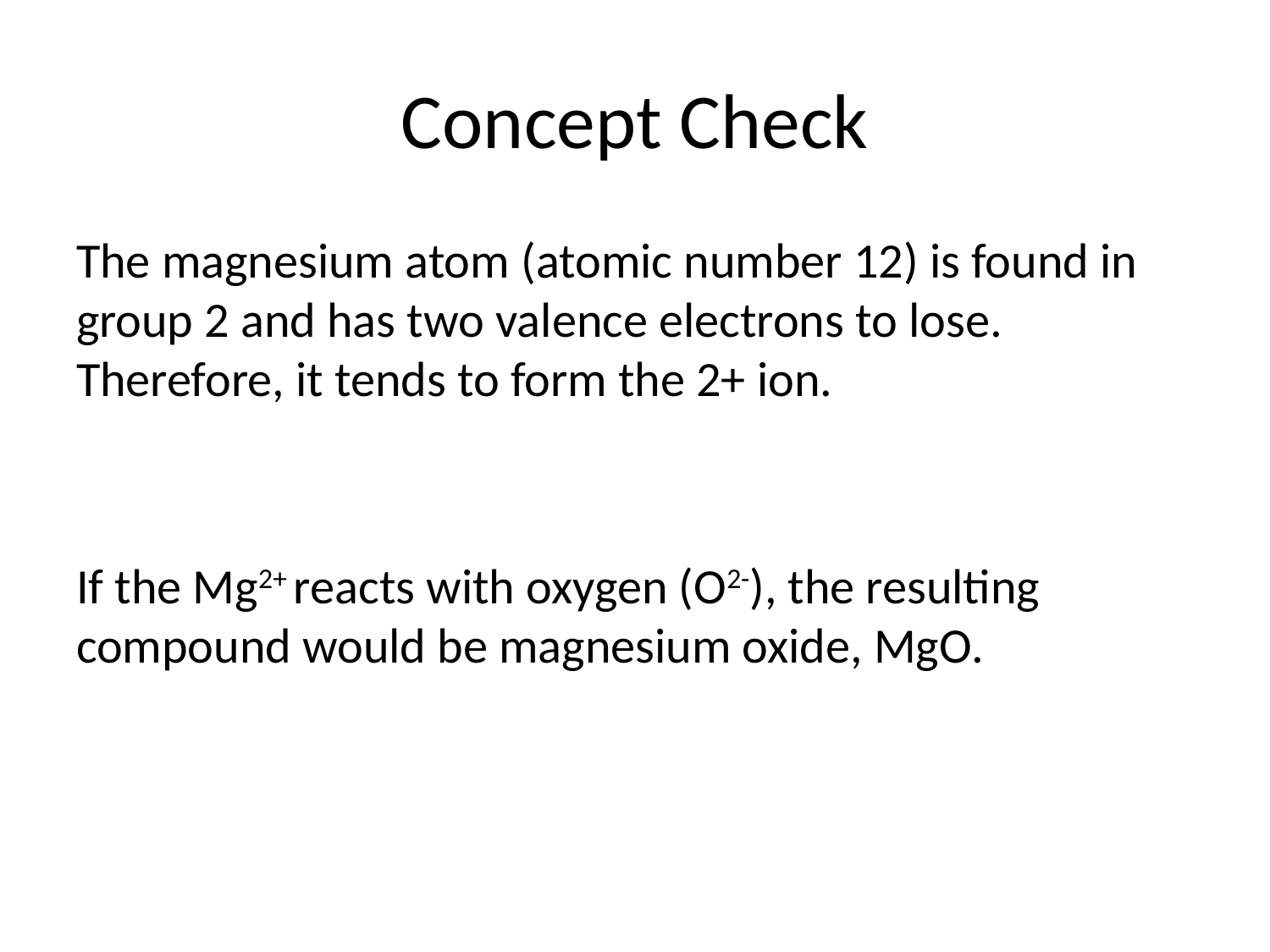

# Concept Check
The magnesium atom (atomic number 12) is found in group 2 and has two valence electrons to lose. Therefore, it tends to form the 2+ ion.

If the Mg2+ reacts with oxygen (O2-), the resulting compound would be magnesium oxide, MgO.